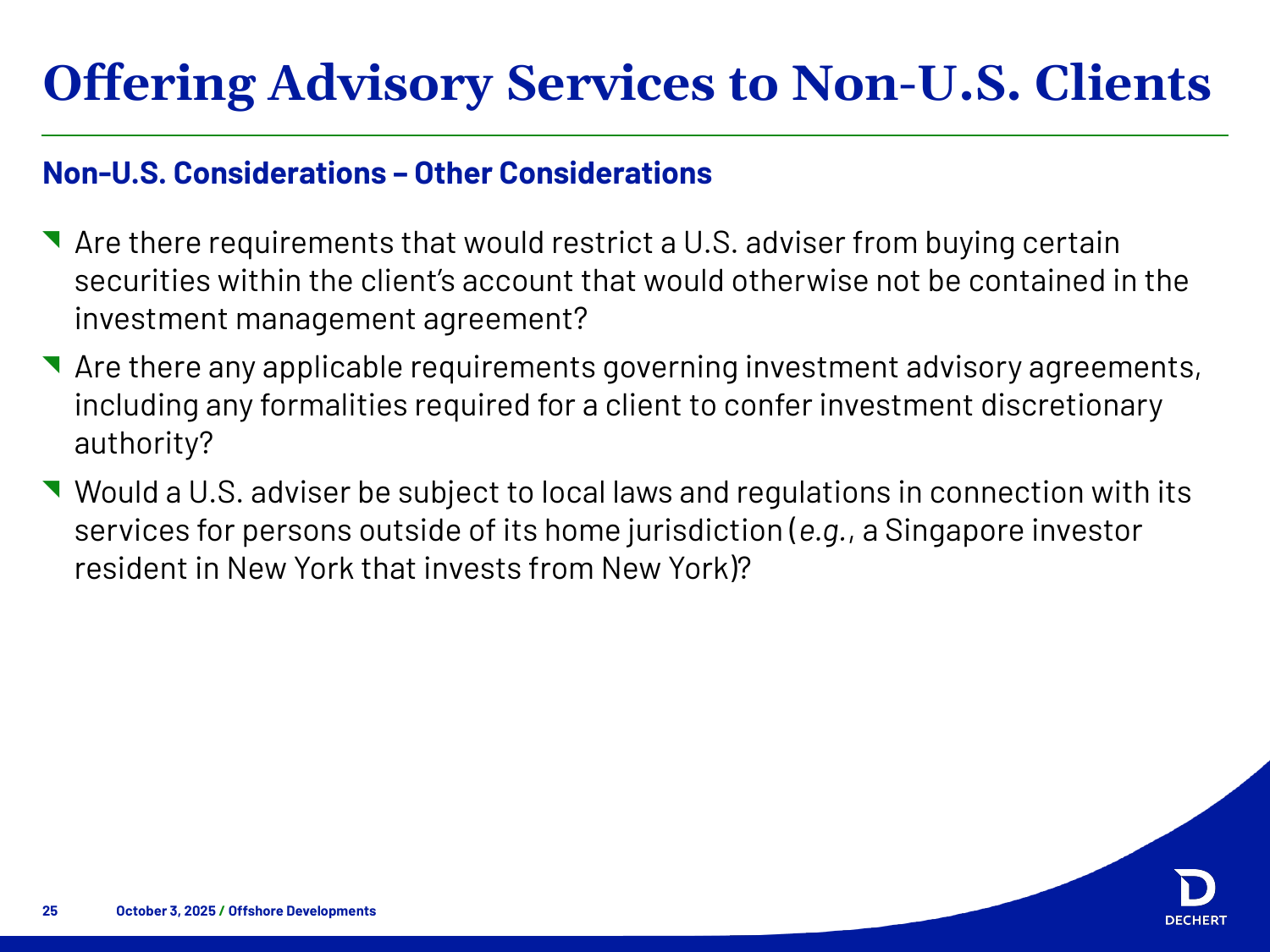

# Offering Advisory Services to Non-U.S. Clients
Non-U.S. Considerations – Other Considerations
Are there requirements that would restrict a U.S. adviser from buying certain securities within the client’s account that would otherwise not be contained in the investment management agreement?
Are there any applicable requirements governing investment advisory agreements, including any formalities required for a client to confer investment discretionary authority?
Would a U.S. adviser be subject to local laws and regulations in connection with its services for persons outside of its home jurisdiction (e.g., a Singapore investor resident in New York that invests from New York)?

25
25
October 3, 2025 / Offshore Developments